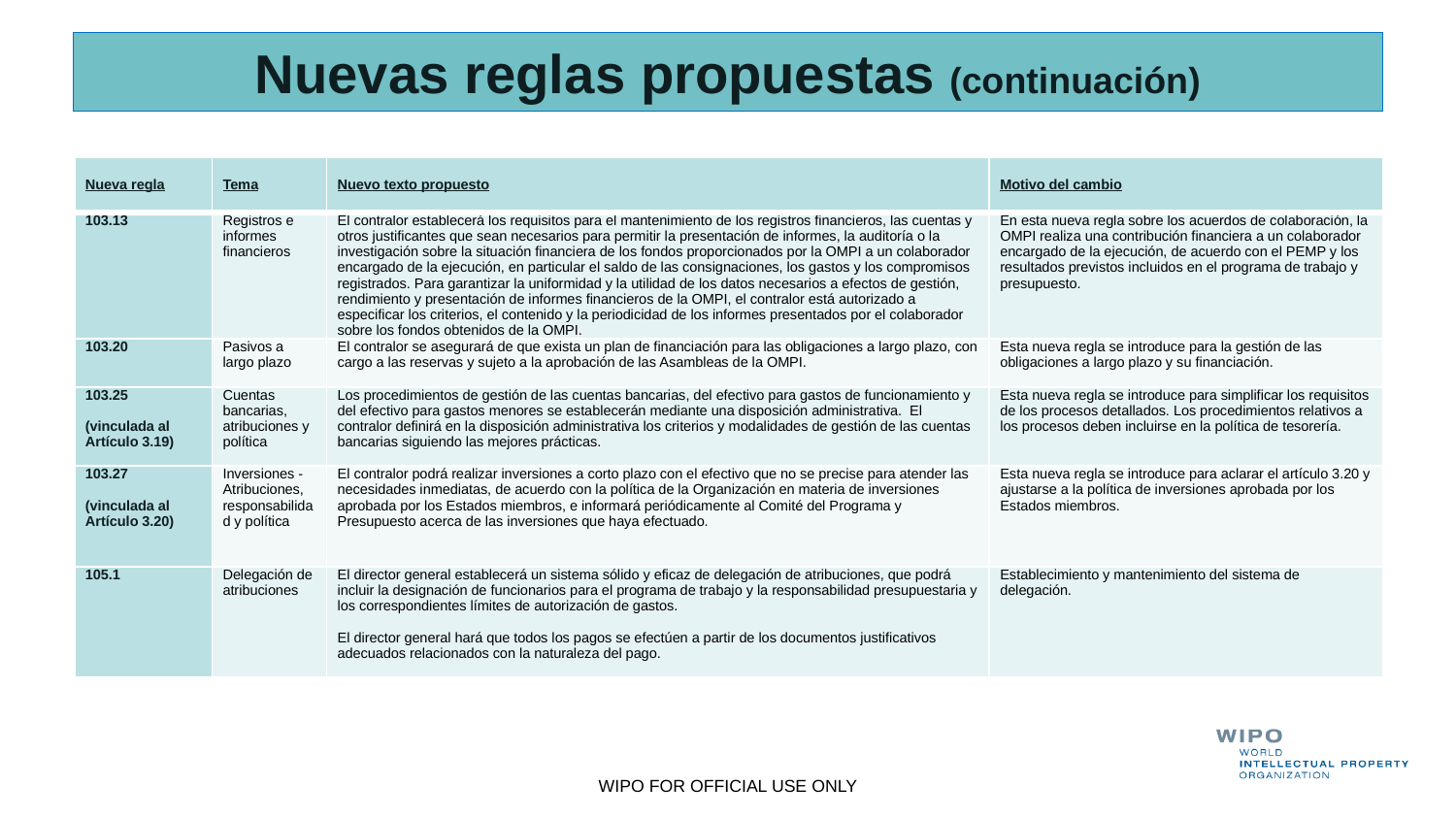

# Nuevas reglas propuestas (continuación)
| Nueva regla | Tema | Nuevo texto propuesto | Motivo del cambio |
| --- | --- | --- | --- |
| 103.13 | Registros e informes financieros | El contralor establecerá los requisitos para el mantenimiento de los registros financieros, las cuentas y otros justificantes que sean necesarios para permitir la presentación de informes, la auditoría o la investigación sobre la situación financiera de los fondos proporcionados por la OMPI a un colaborador encargado de la ejecución, en particular el saldo de las consignaciones, los gastos y los compromisos registrados. Para garantizar la uniformidad y la utilidad de los datos necesarios a efectos de gestión, rendimiento y presentación de informes financieros de la OMPI, el contralor está autorizado a especificar los criterios, el contenido y la periodicidad de los informes presentados por el colaborador sobre los fondos obtenidos de la OMPI. | En esta nueva regla sobre los acuerdos de colaboración, la OMPI realiza una contribución financiera a un colaborador encargado de la ejecución, de acuerdo con el PEMP y los resultados previstos incluidos en el programa de trabajo y presupuesto. |
| 103.20 | Pasivos a largo plazo | El contralor se asegurará de que exista un plan de financiación para las obligaciones a largo plazo, con cargo a las reservas y sujeto a la aprobación de las Asambleas de la OMPI. | Esta nueva regla se introduce para la gestión de las obligaciones a largo plazo y su financiación. |
| 103.25 (vinculada al Artículo 3.19) | Cuentas bancarias, atribuciones y política | Los procedimientos de gestión de las cuentas bancarias, del efectivo para gastos de funcionamiento y del efectivo para gastos menores se establecerán mediante una disposición administrativa. El contralor definirá en la disposición administrativa los criterios y modalidades de gestión de las cuentas bancarias siguiendo las mejores prácticas. | Esta nueva regla se introduce para simplificar los requisitos de los procesos detallados. Los procedimientos relativos a los procesos deben incluirse en la política de tesorería. |
| 103.27 (vinculada al Artículo 3.20) | Inversiones - Atribuciones, responsabilidad y política | El contralor podrá realizar inversiones a corto plazo con el efectivo que no se precise para atender las necesidades inmediatas, de acuerdo con la política de la Organización en materia de inversiones aprobada por los Estados miembros, e informará periódicamente al Comité del Programa y Presupuesto acerca de las inversiones que haya efectuado. | Esta nueva regla se introduce para aclarar el artículo 3.20 y ajustarse a la política de inversiones aprobada por los Estados miembros. |
| 105.1 | Delegación de atribuciones | El director general establecerá un sistema sólido y eficaz de delegación de atribuciones, que podrá incluir la designación de funcionarios para el programa de trabajo y la responsabilidad presupuestaria y los correspondientes límites de autorización de gastos. El director general hará que todos los pagos se efectúen a partir de los documentos justificativos adecuados relacionados con la naturaleza del pago. | Establecimiento y mantenimiento del sistema de delegación. |